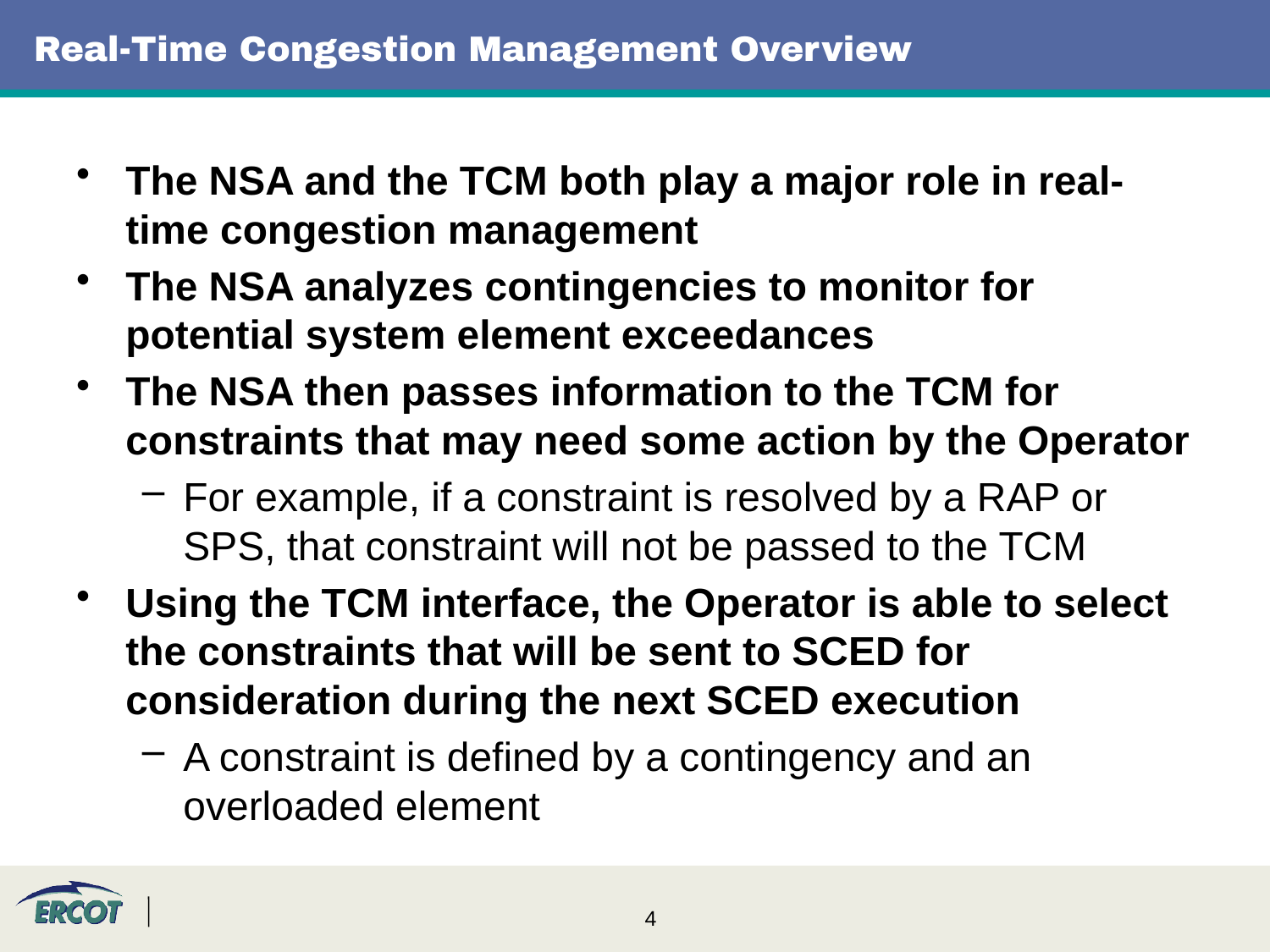

# Real-Time Congestion Management Overview
The NSA and the TCM both play a major role in real-time congestion management
The NSA analyzes contingencies to monitor for potential system element exceedances
The NSA then passes information to the TCM for constraints that may need some action by the Operator
For example, if a constraint is resolved by a RAP or SPS, that constraint will not be passed to the TCM
Using the TCM interface, the Operator is able to select the constraints that will be sent to SCED for consideration during the next SCED execution
A constraint is defined by a contingency and an overloaded element